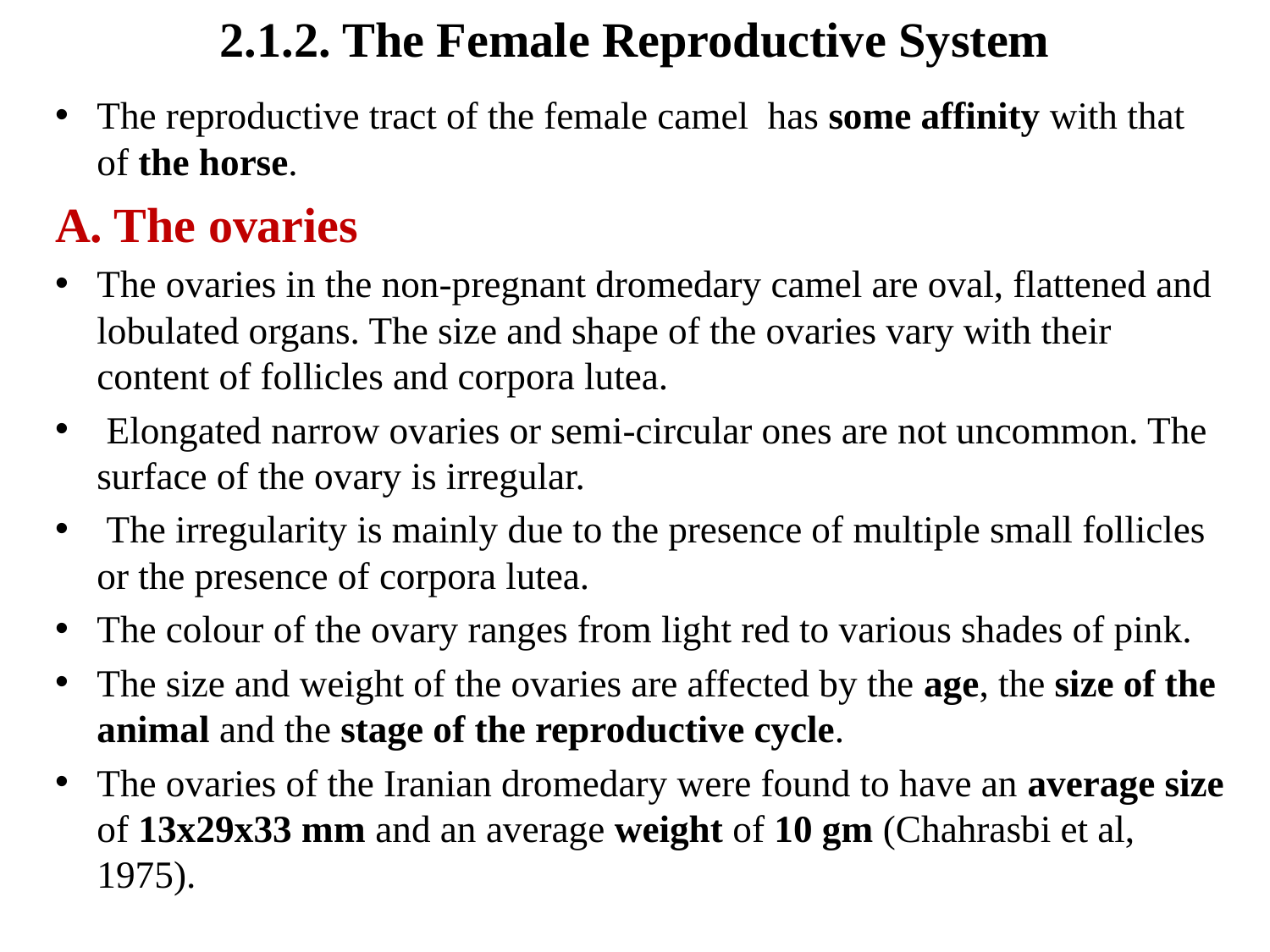

# 2.1.2. The Female Reproductive System
The reproductive tract of the female camel  has some affinity with that of the horse.
A. The ovaries
The ovaries in the non-pregnant dromedary camel are oval, flattened and lobulated organs. The size and shape of the ovaries vary with their content of follicles and corpora lutea.
 Elongated narrow ovaries or semi-circular ones are not uncommon. The surface of the ovary is irregular.
 The irregularity is mainly due to the presence of multiple small follicles or the presence of corpora lutea.
The colour of the ovary ranges from light red to various shades of pink.
The size and weight of the ovaries are affected by the age, the size of the animal and the stage of the reproductive cycle.
The ovaries of the Iranian dromedary were found to have an average size of 13x29x33 mm and an average weight of 10 gm (Chahrasbi et al, 1975).